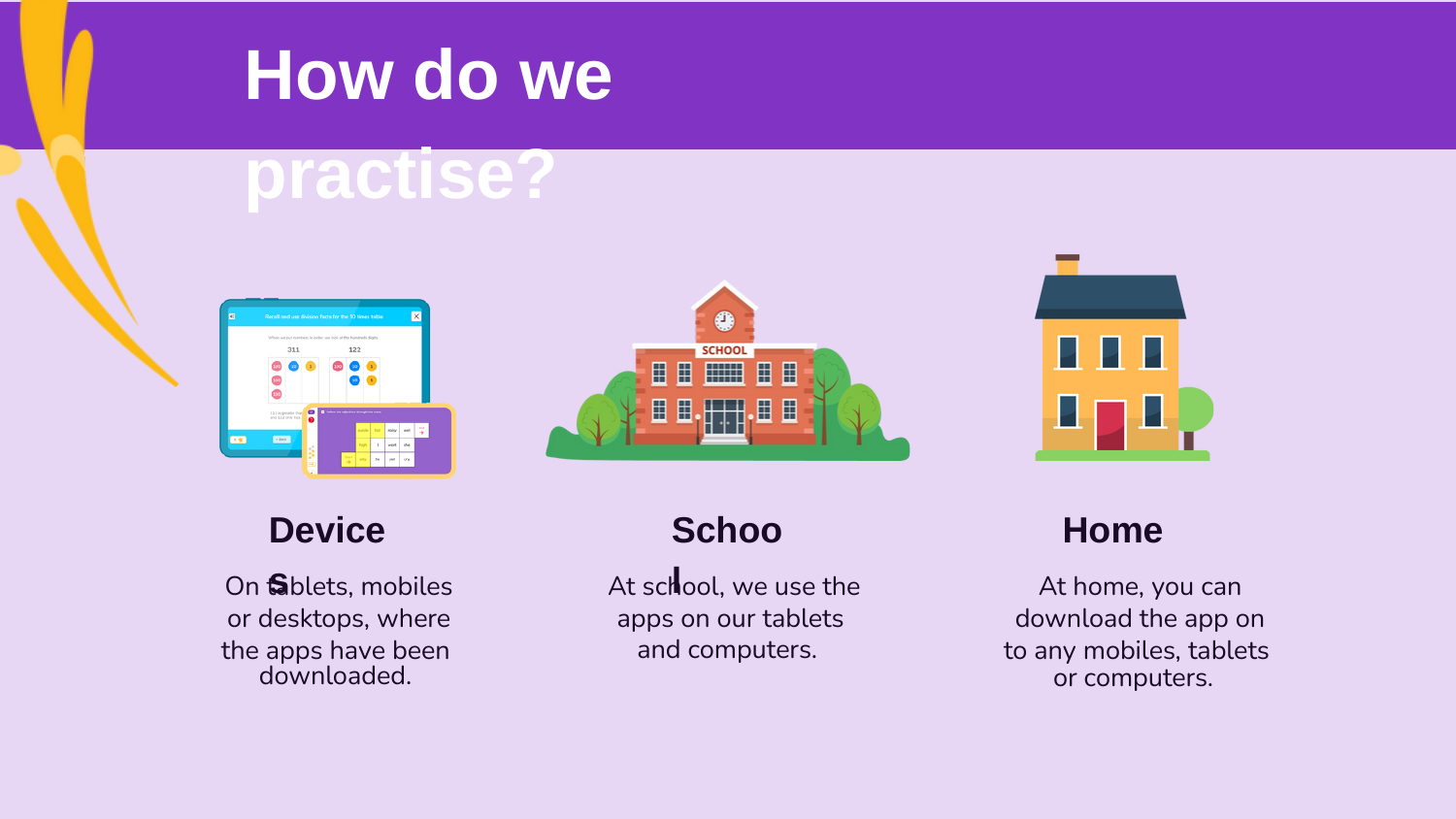

How do we practise?

Devices
School
Home
On tablets, mobiles or desktops, where the apps have been
downloaded.
At school, we use the apps on our tablets
At home, you can download the app on to any mobiles, tablets
and computers.
or computers.